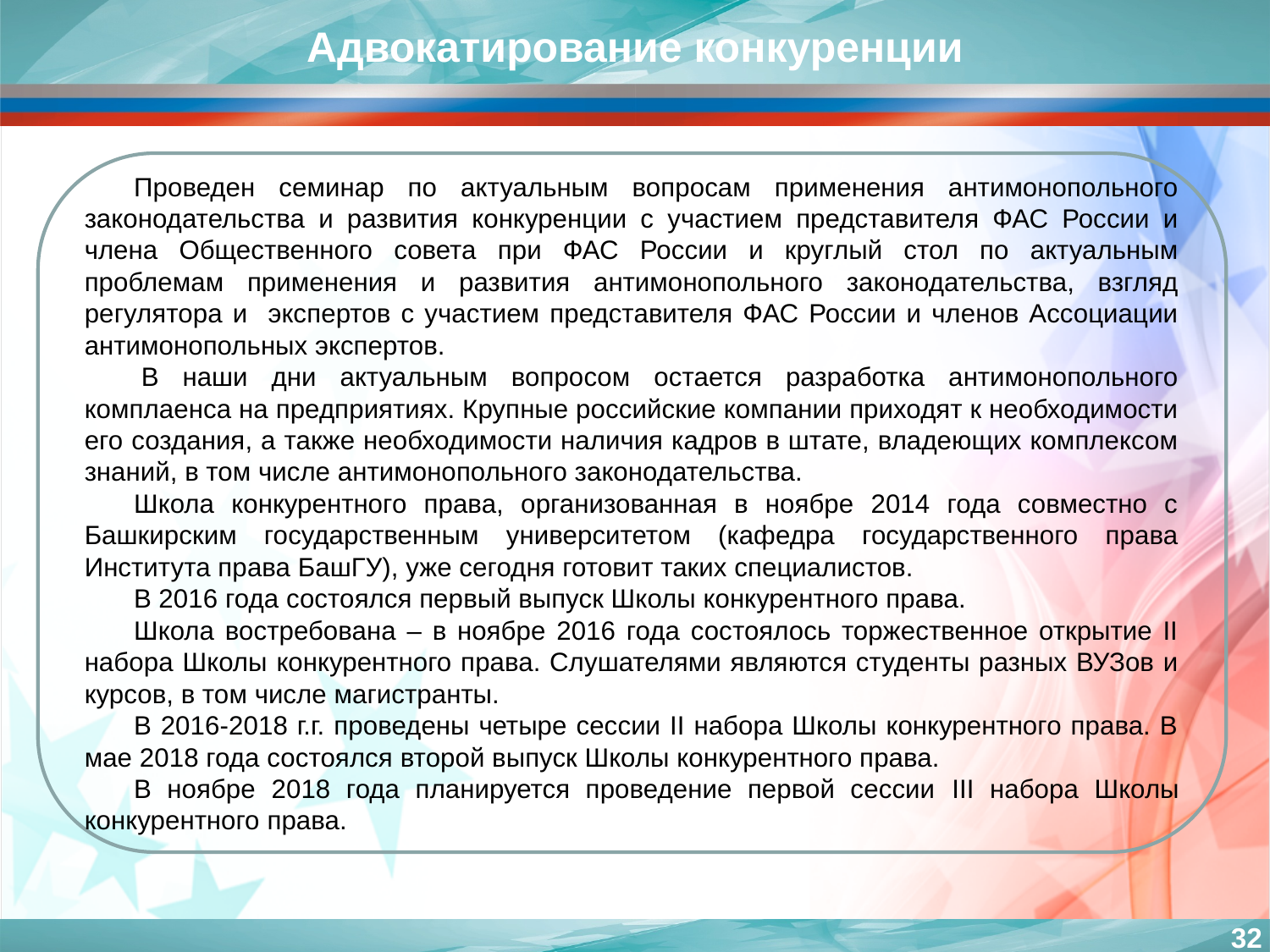

Адвокатирование конкуренции

Проведен семинар по актуальным вопросам применения антимонопольного законодательства и развития конкуренции с участием представителя ФАС России и члена Общественного совета при ФАС России и круглый стол по актуальным проблемам применения и развития антимонопольного законодательства, взгляд регулятора и  экспертов с участием представителя ФАС России и членов Ассоциации антимонопольных экспертов.
 В наши дни актуальным вопросом остается разработка антимонопольного комплаенса на предприятиях. Крупные российские компании приходят к необходимости его создания, а также необходимости наличия кадров в штате, владеющих комплексом знаний, в том числе антимонопольного законодательства.
Школа конкурентного права, организованная в ноябре 2014 года совместно с Башкирским государственным университетом (кафедра государственного права Института права БашГУ), уже сегодня готовит таких специалистов.
В 2016 года состоялся первый выпуск Школы конкурентного права.
Школа востребована – в ноябре 2016 года состоялось торжественное открытие II набора Школы конкурентного права. Слушателями являются студенты разных ВУЗов и курсов, в том числе магистранты.
В 2016-2018 г.г. проведены четыре сессии II набора Школы конкурентного права. В мае 2018 года состоялся второй выпуск Школы конкурентного права.
В ноябре 2018 года планируется проведение первой сессии III набора Школы конкурентного права.
32